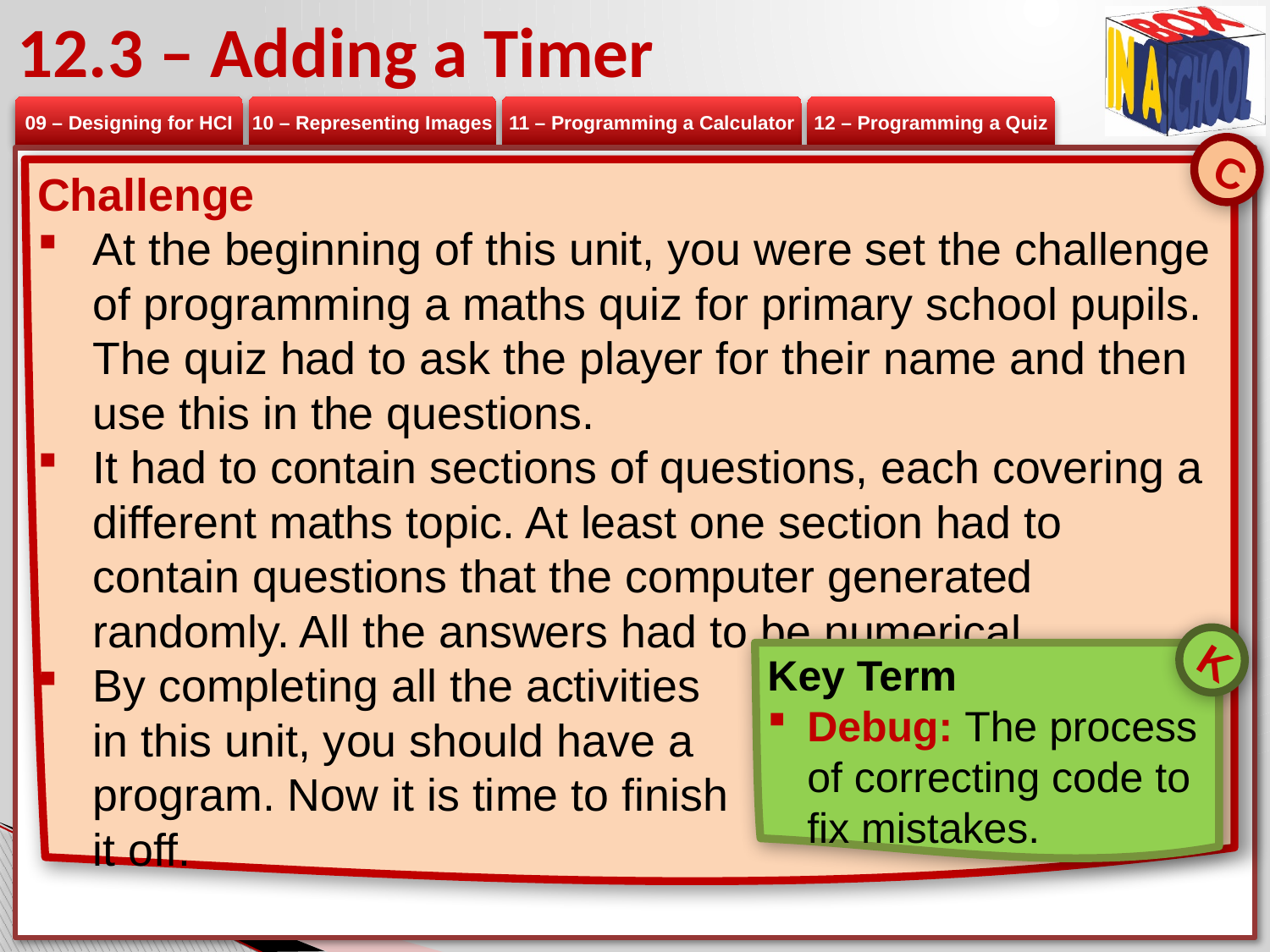

# 12.3 – Adding a Timer
C
Challenge
At the beginning of this unit, you were set the challenge of programming a maths quiz for primary school pupils. The quiz had to ask the player for their name and then use this in the questions.
It had to contain sections of questions, each covering a different maths topic. At least one section had to contain questions that the computer generated randomly. All the answers had to be numerical.
By completing all the activities
in this unit, you should have a
program. Now it is time to finish
it off.
K
Key Term
Debug: The process of correcting code to fix mistakes.